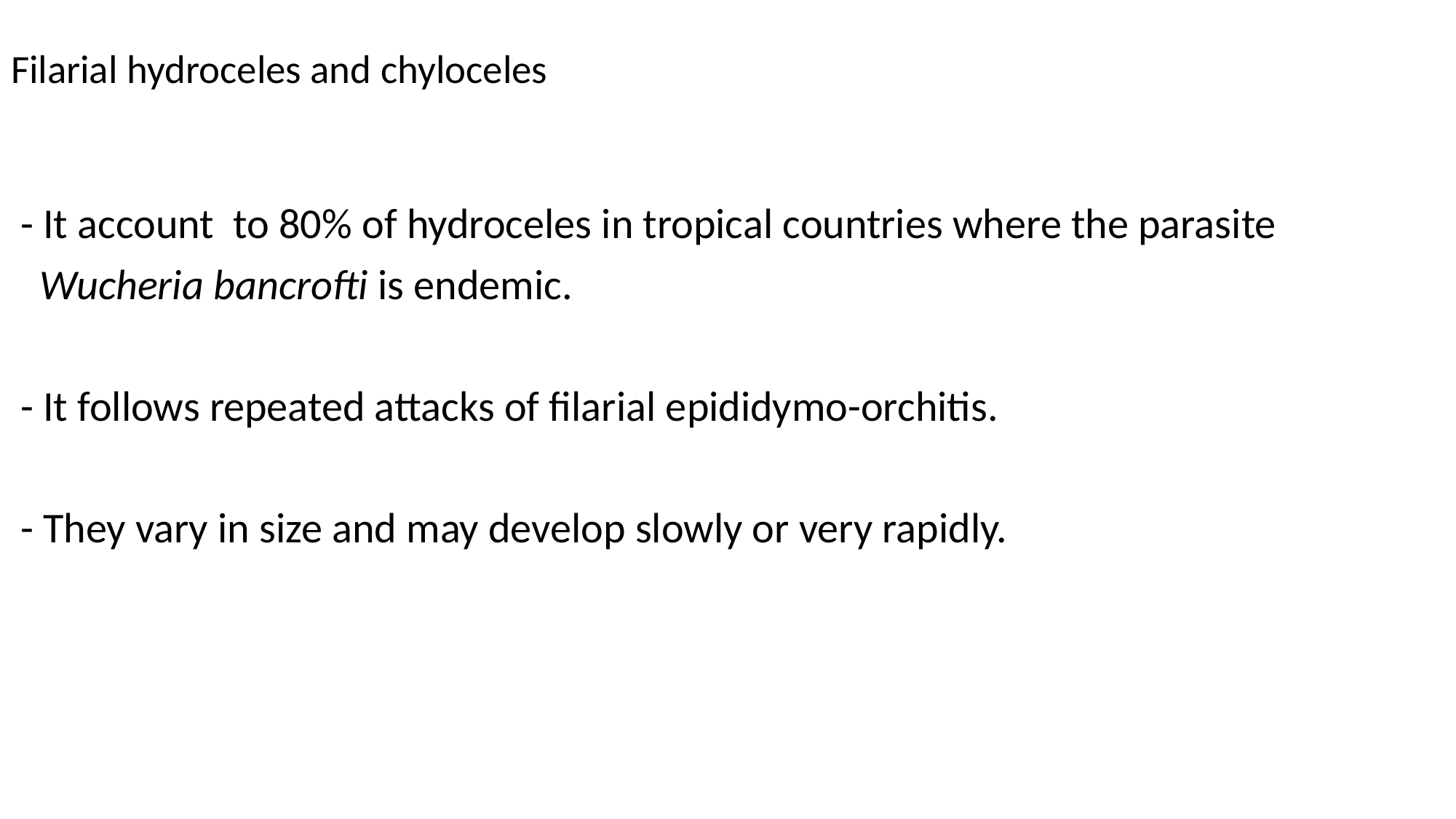

# Filarial hydroceles and chyloceles

 - It account  to 80% of hydroceles in tropical countries where the parasite
   Wucheria bancrofti is endemic.

 - It follows repeated attacks of filarial epididymo-orchitis.

 - They vary in size and may develop slowly or very rapidly.